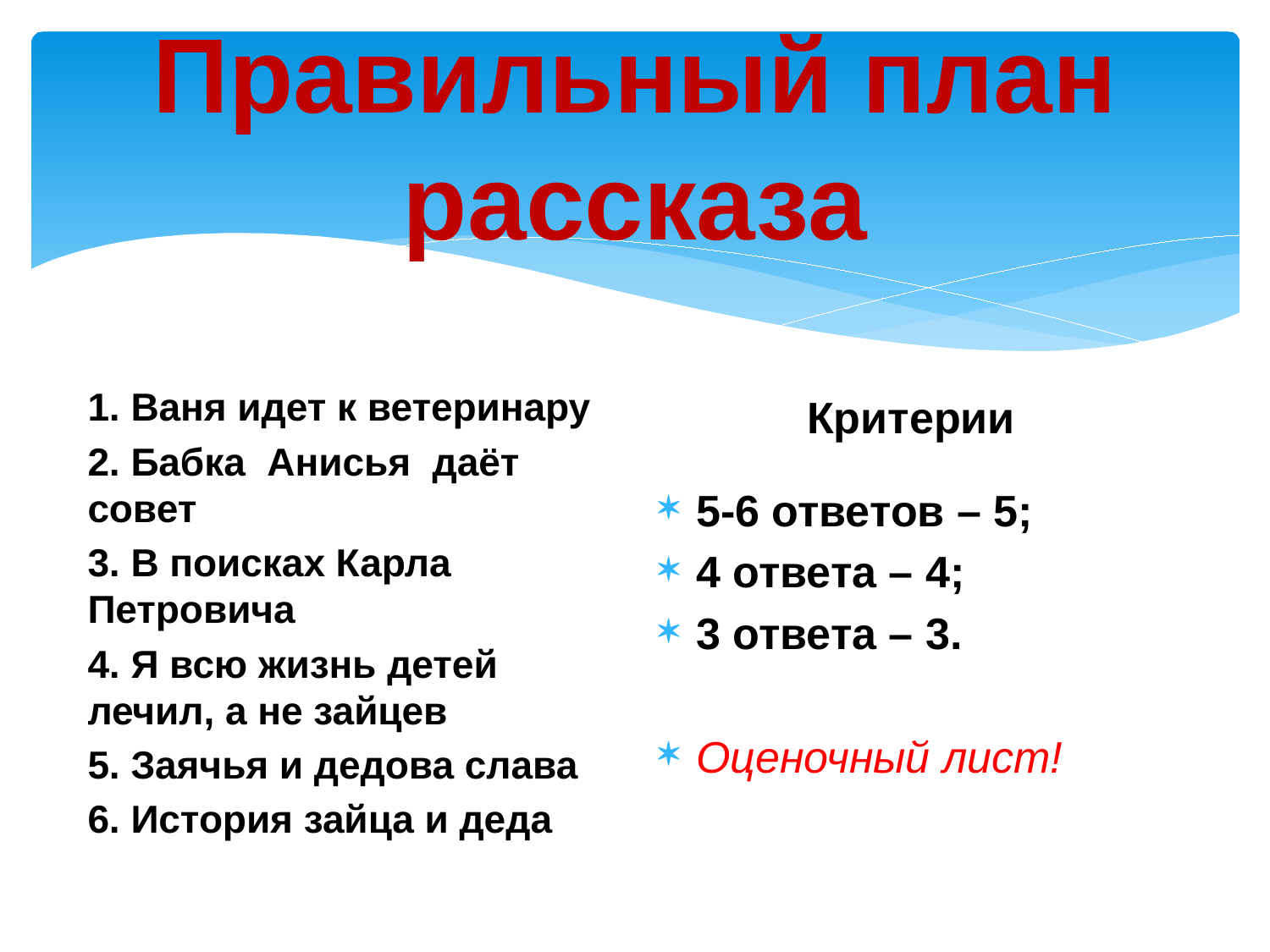

# Правильный план рассказа
Критерии

1. Ваня идет к ветеринару
2. Бабка  Анисья  даёт совет
3. В поисках Карла Петровича
4. Я всю жизнь детей лечил, а не зайцев
5. Заячья и дедова слава
6. История зайца и деда

5-6 ответов – 5;
4 ответа – 4;
3 ответа – 3.

Оценочный лист!